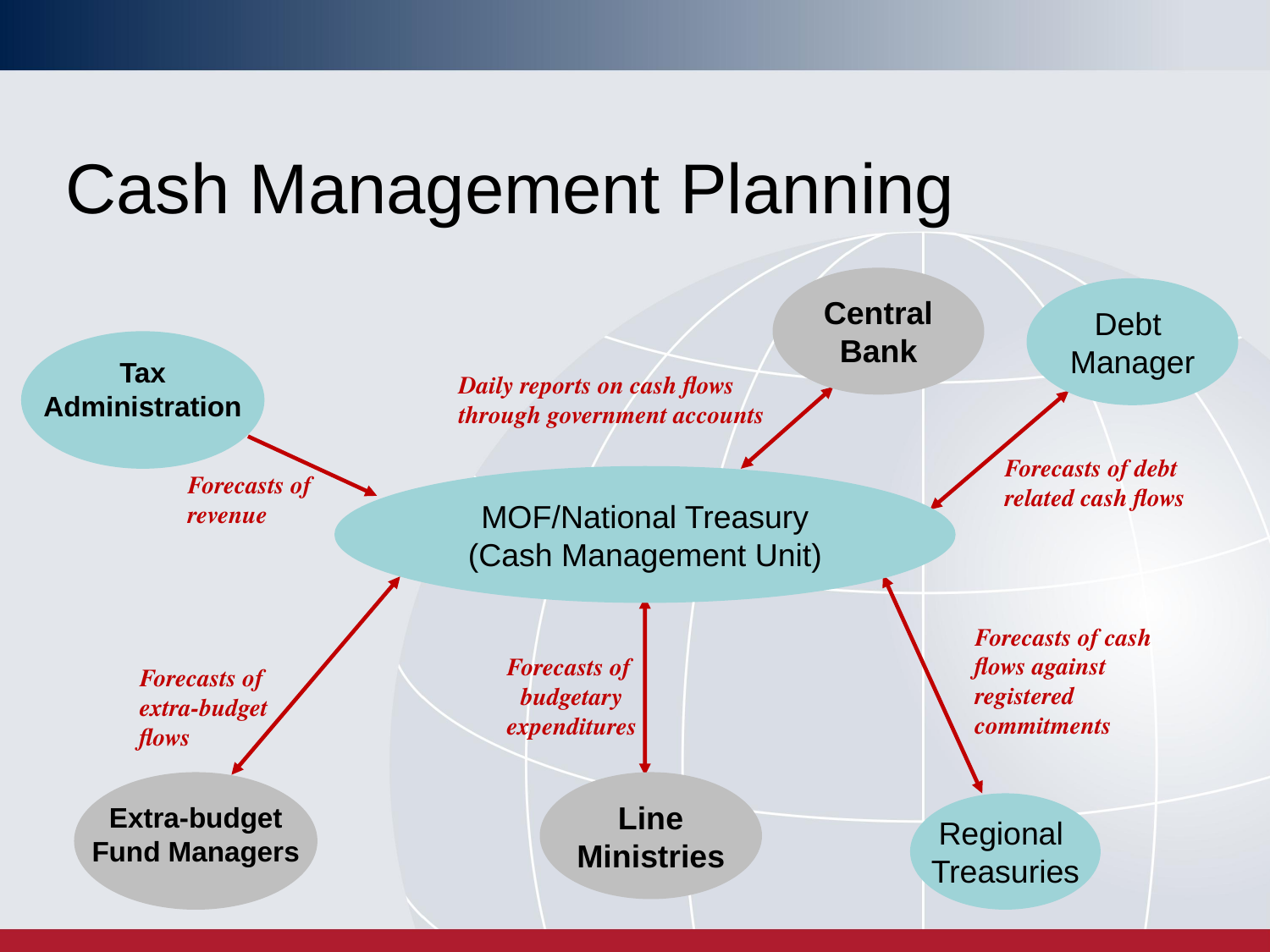

# Cash Management Planning
Central
Bank
Debt
Manager

Tax
Administration
Daily reports on cash flows
through government accounts

Forecasts of debt related cash flows
Forecasts of revenue
MOF/National Treasury
(Cash Management Unit)

Forecasts of cash flows against
registered commitments
Forecasts of
budgetary expenditures
Forecasts of  extra-budget flows

Line
Ministries
Extra-budget
Fund Managers
Regional
Treasuries